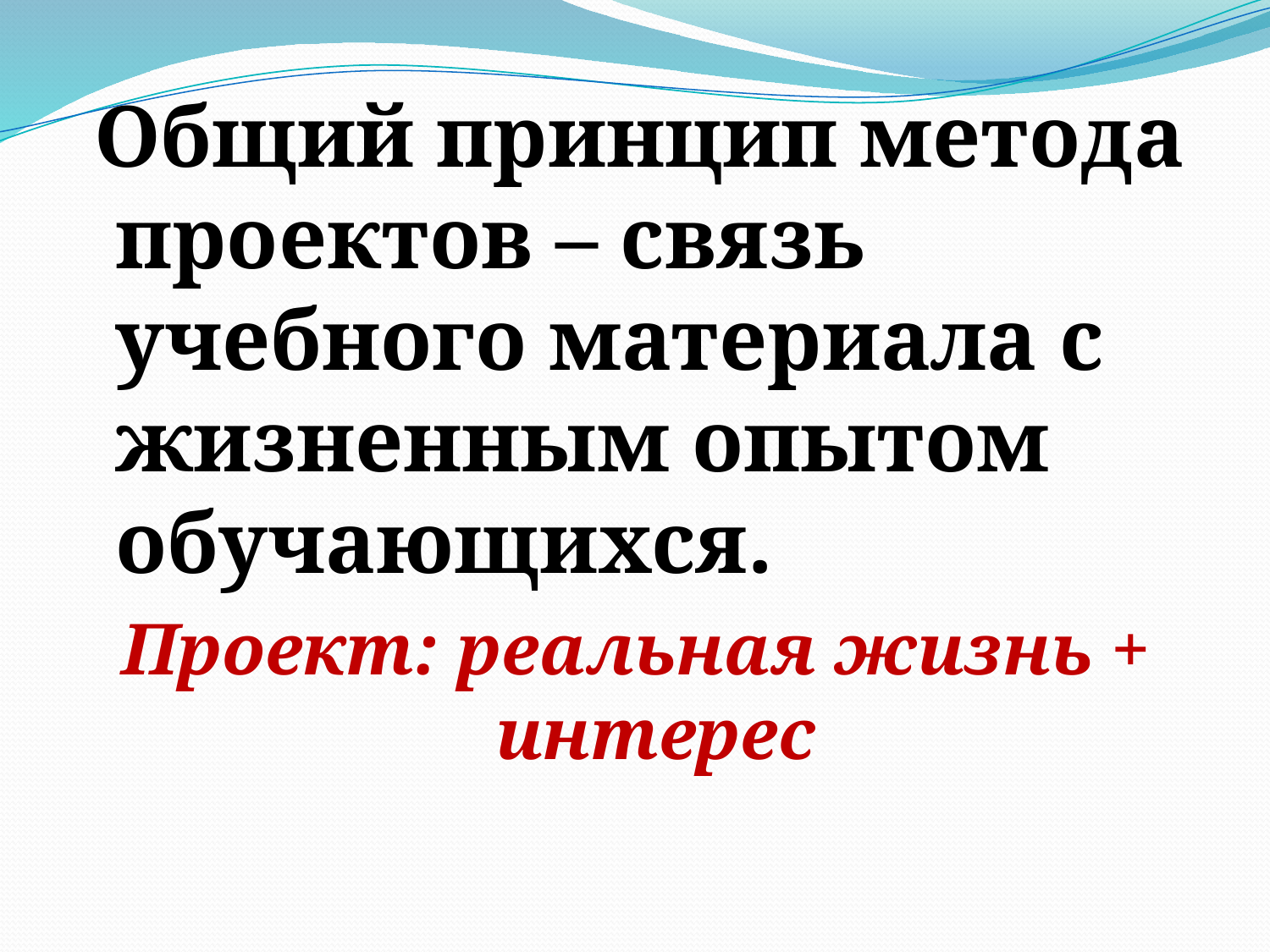

Общий принцип метода проектов – связь учебного материала с жизненным опытом обучающихся.
Проект: реальная жизнь + интерес
#